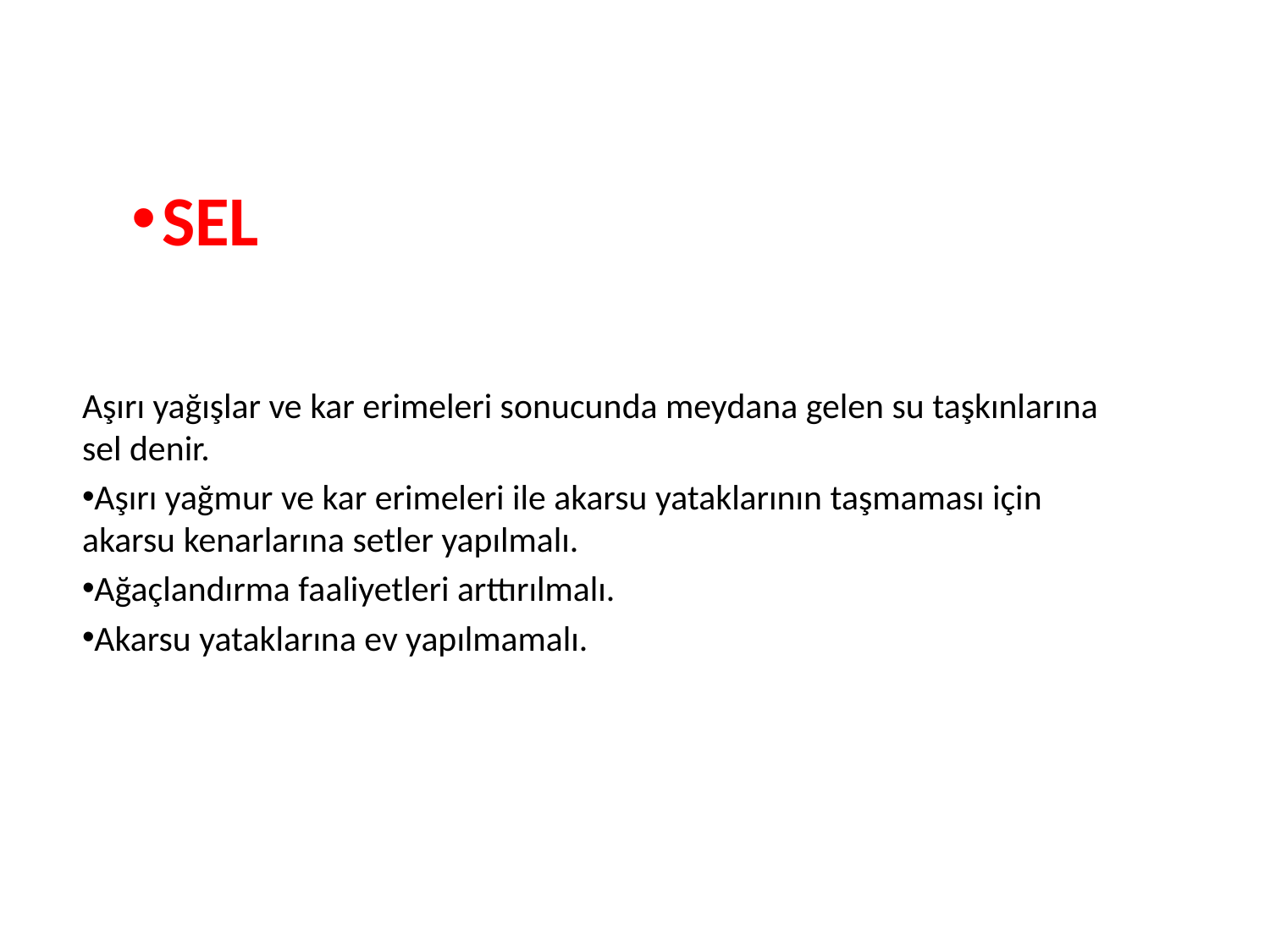

# SEL
Aşırı yağışlar ve kar erimeleri sonucunda meydana gelen su taşkınlarına sel denir.
Aşırı yağmur ve kar erimeleri ile akarsu yataklarının taşmaması için akarsu kenarlarına setler yapılmalı.
Ağaçlandırma faaliyetleri arttırılmalı.
Akarsu yataklarına ev yapılmamalı.